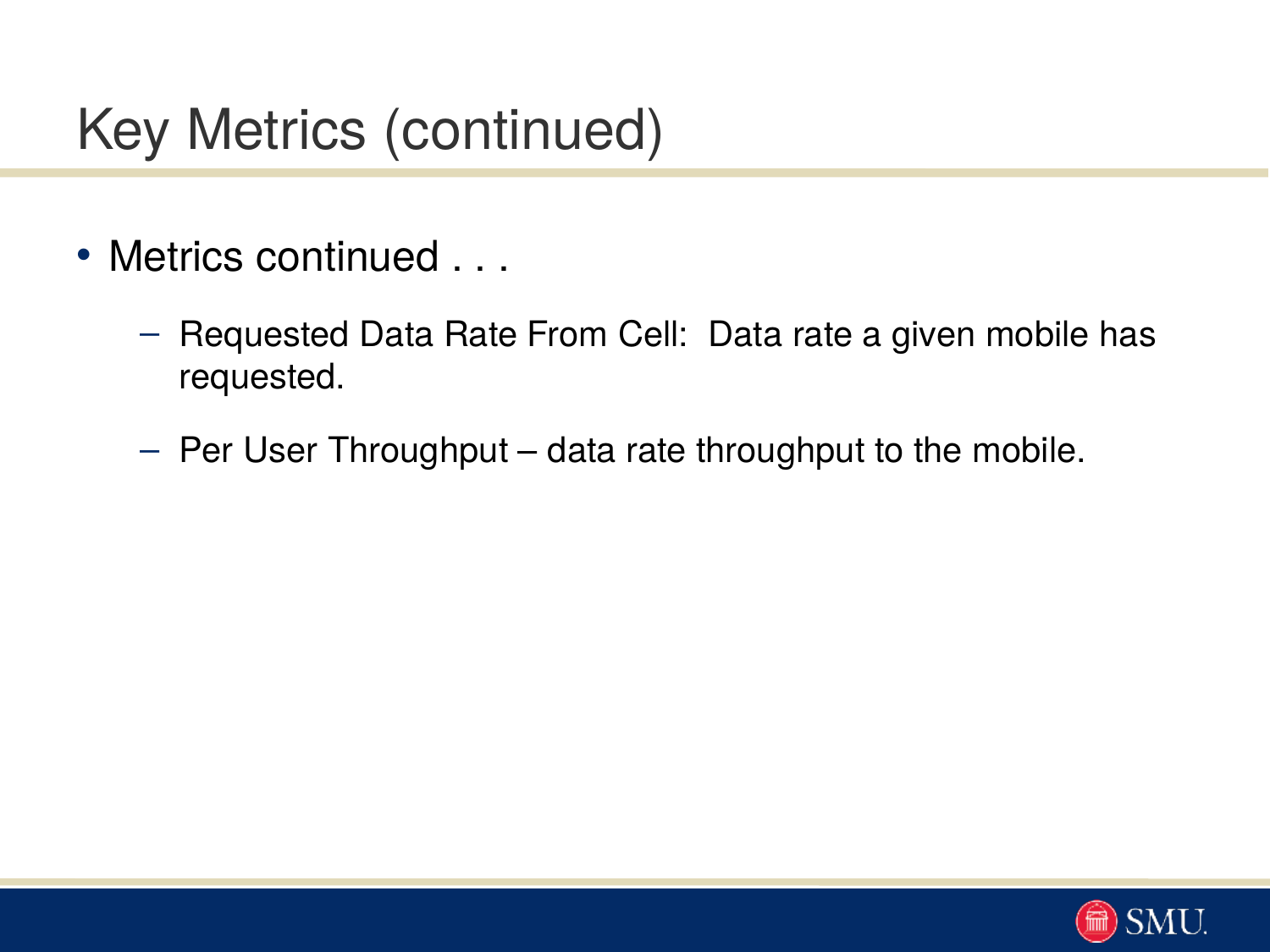

# Key Metrics (continued)
Metrics continued . . .
Requested Data Rate From Cell:  Data rate a given mobile has requested.
Per User Throughput – data rate throughput to the mobile.